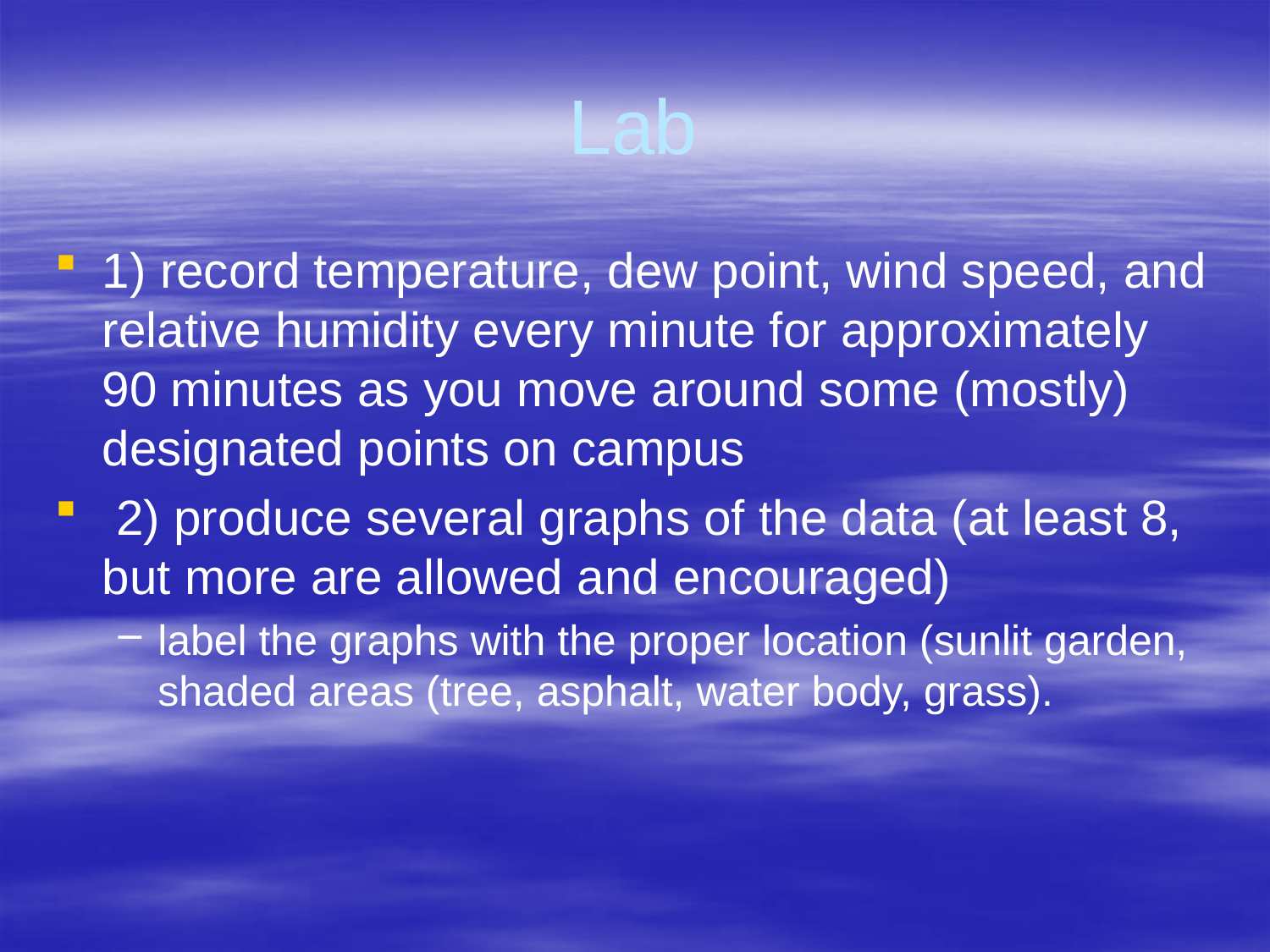

# Lab
1) record temperature, dew point, wind speed, and relative humidity every minute for approximately 90 minutes as you move around some (mostly) designated points on campus
 2) produce several graphs of the data (at least 8, but more are allowed and encouraged)
label the graphs with the proper location (sunlit garden, shaded areas (tree, asphalt, water body, grass).